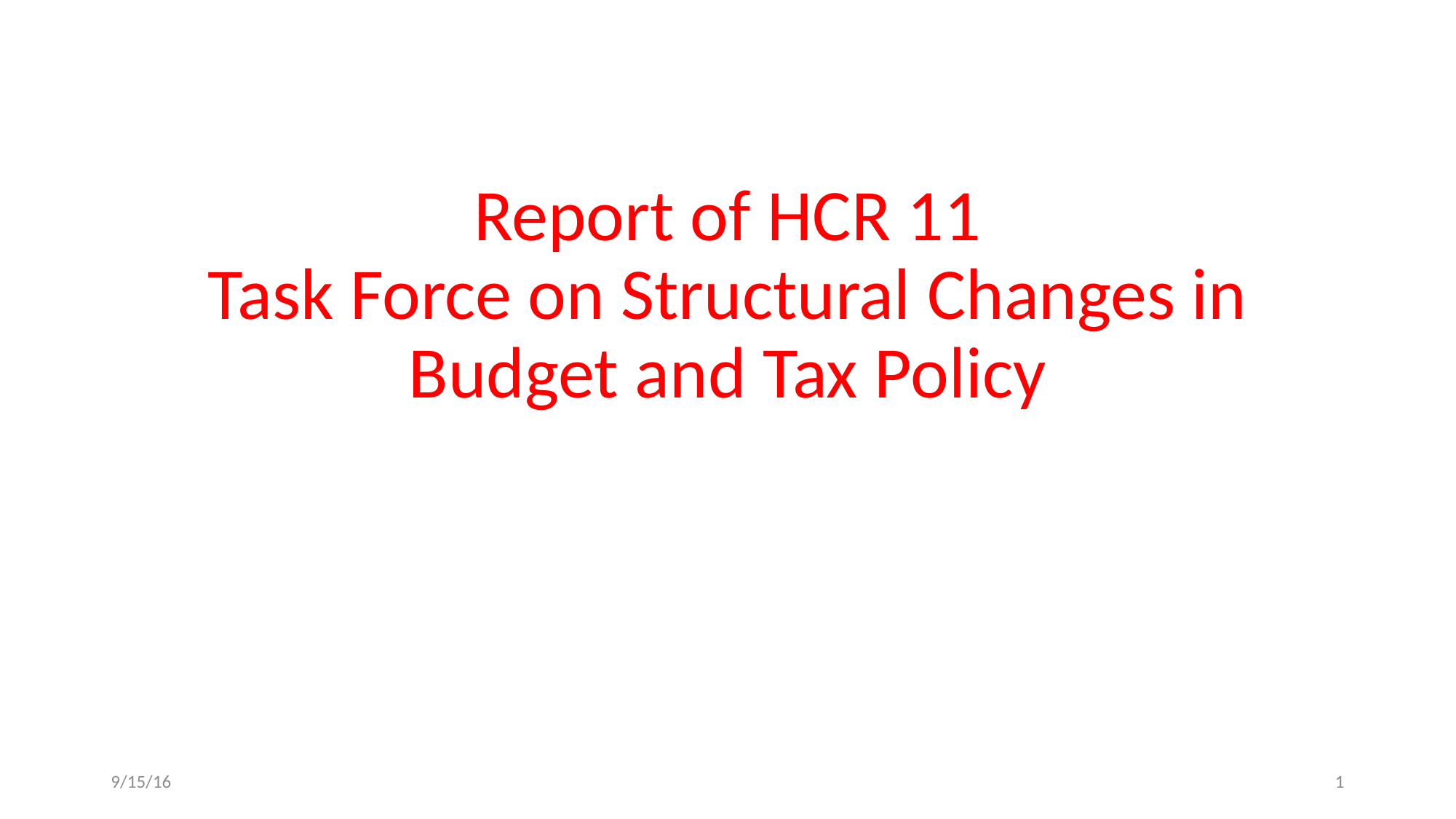

# Report of HCR 11 Task Force on Structural Changes in Budget and Tax Policy

9/15/16
1